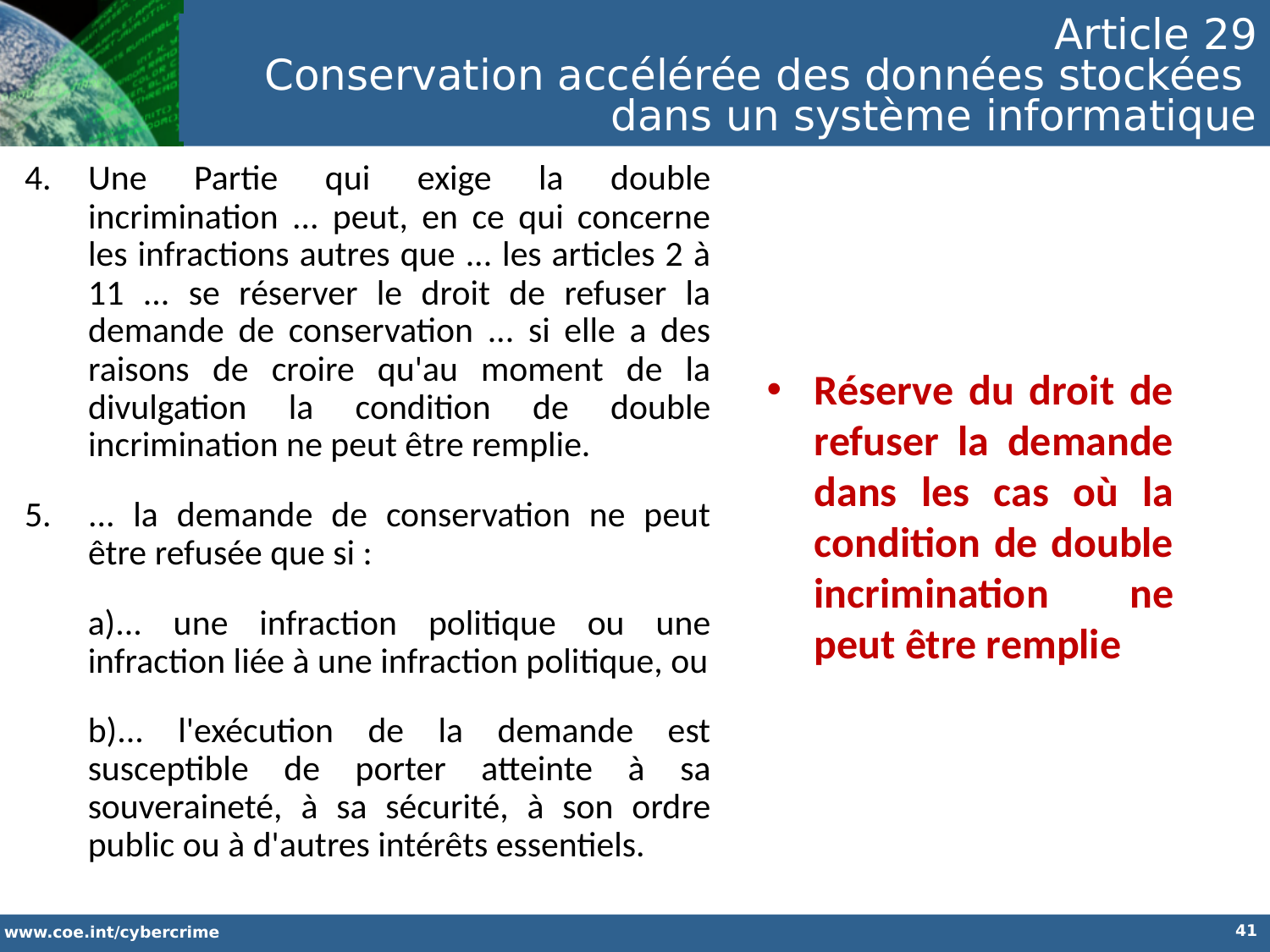

Article 29
Conservation accélérée des données stockées
dans un système informatique
Une Partie qui exige la double incrimination ... peut, en ce qui concerne les infractions autres que ... les articles 2 à 11 ... se réserver le droit de refuser la demande de conservation ... si elle a des raisons de croire qu'au moment de la divulgation la condition de double incrimination ne peut être remplie.
... la demande de conservation ne peut être refusée que si :
a)... une infraction politique ou une infraction liée à une infraction politique, ou
b)... l'exécution de la demande est susceptible de porter atteinte à sa souveraineté, à sa sécurité, à son ordre public ou à d'autres intérêts essentiels.
Réserve du droit de refuser la demande dans les cas où la condition de double incrimination ne peut être remplie
41